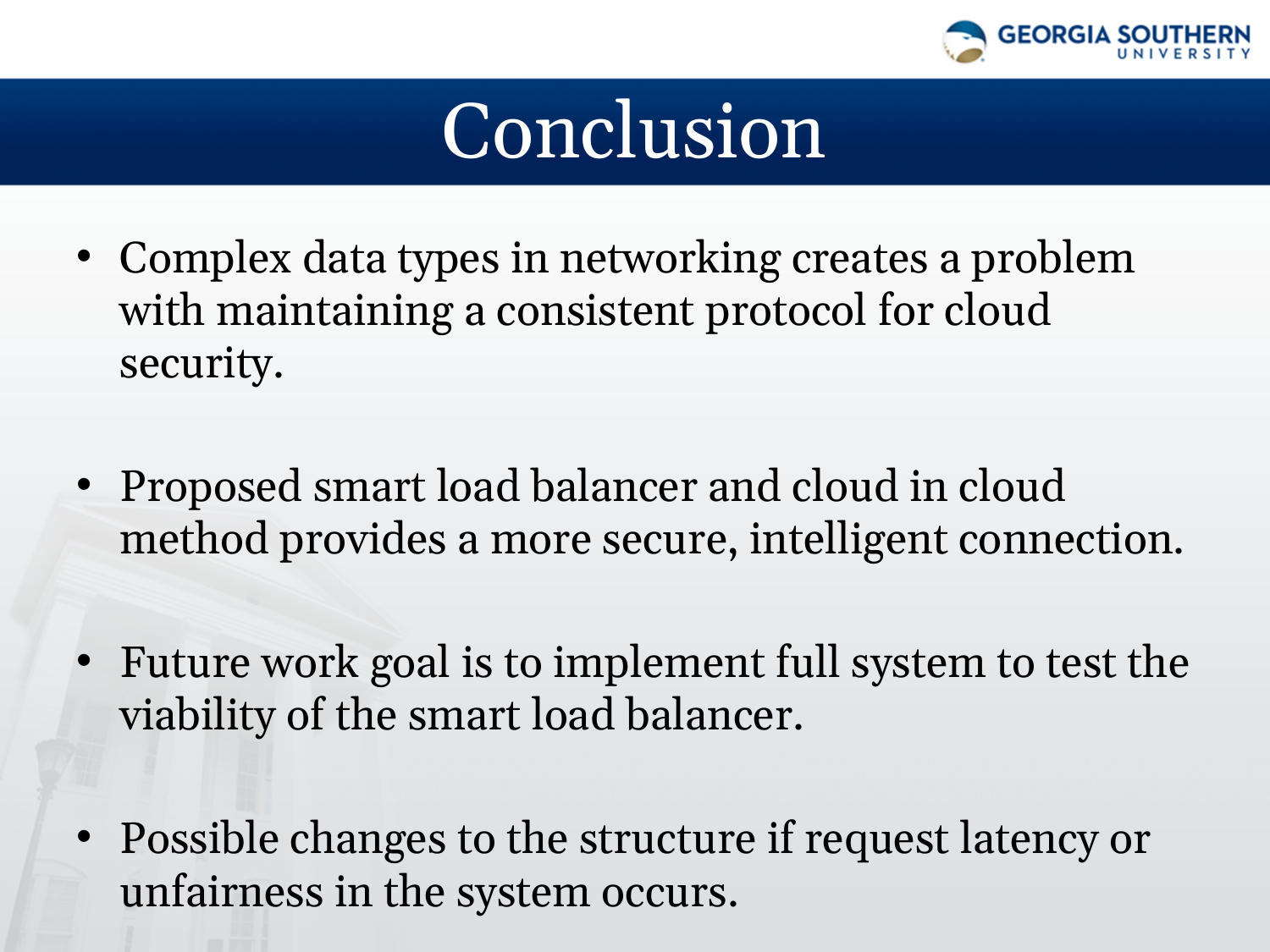

# Conclusion
Complex data types in networking creates a problem with maintaining a consistent protocol for cloud security.

Proposed smart load balancer and cloud in cloud method provides a more secure, intelligent connection.

Future work goal is to implement full system to test the viability of the smart load balancer.

Possible changes to the structure if request latency or unfairness in the system occurs.